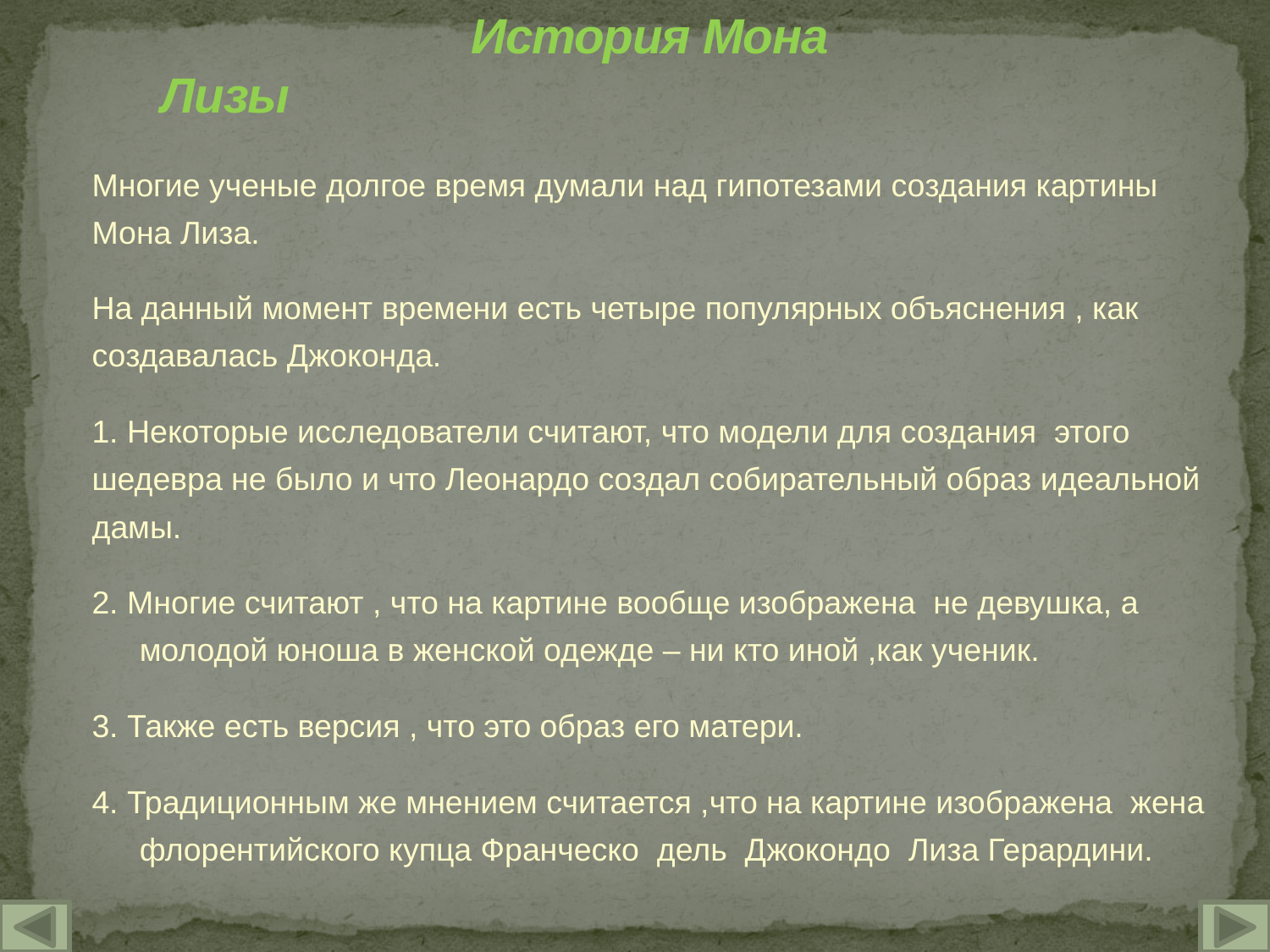

# История Мона Лизы
Многие ученые долгое время думали над гипотезами создания картины Мона Лиза.
На данный момент времени есть четыре популярных объяснения , как создавалась Джоконда.
1. Некоторые исследователи считают, что модели для создания  этого шедевра не было и что Леонардо создал собирательный образ идеальной дамы.
2. Многие считают , что на картине вообще изображена  не девушка, а молодой юноша в женской одежде – ни кто иной ,как ученик.
3. Также есть версия , что это образ его матери.
4. Традиционным же мнением считается ,что на картине изображена  жена флорентийского купца Франческо  дель  Джокондо  Лиза Герардини.